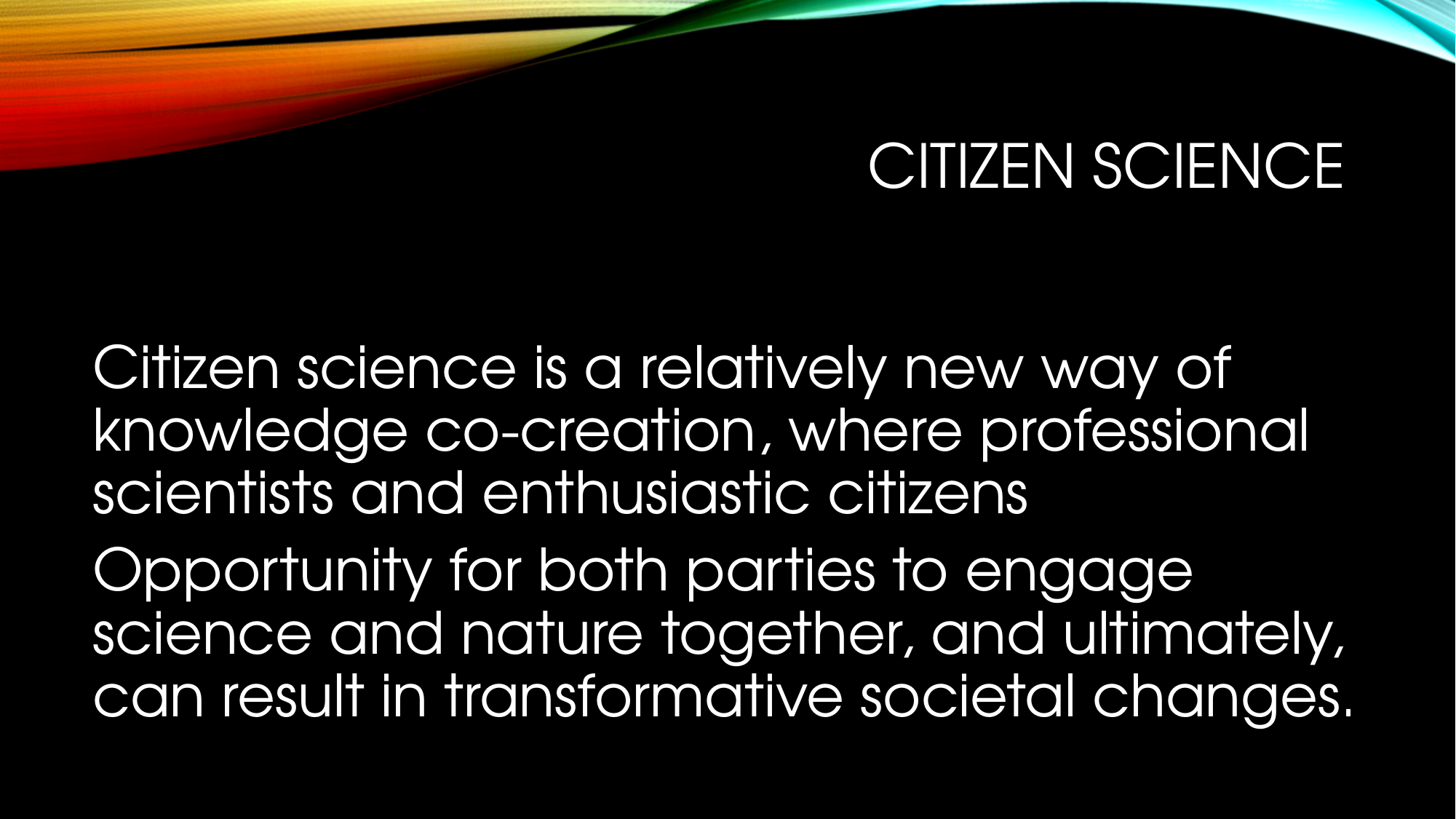

# CITIZEN SCIENCE

Citizen science is a relatively new way of knowledge co-creation, where professional scientists and enthusiastic citizens
Opportunity for both parties to engage science and nature together, and ultimately, can result in transformative societal changes.